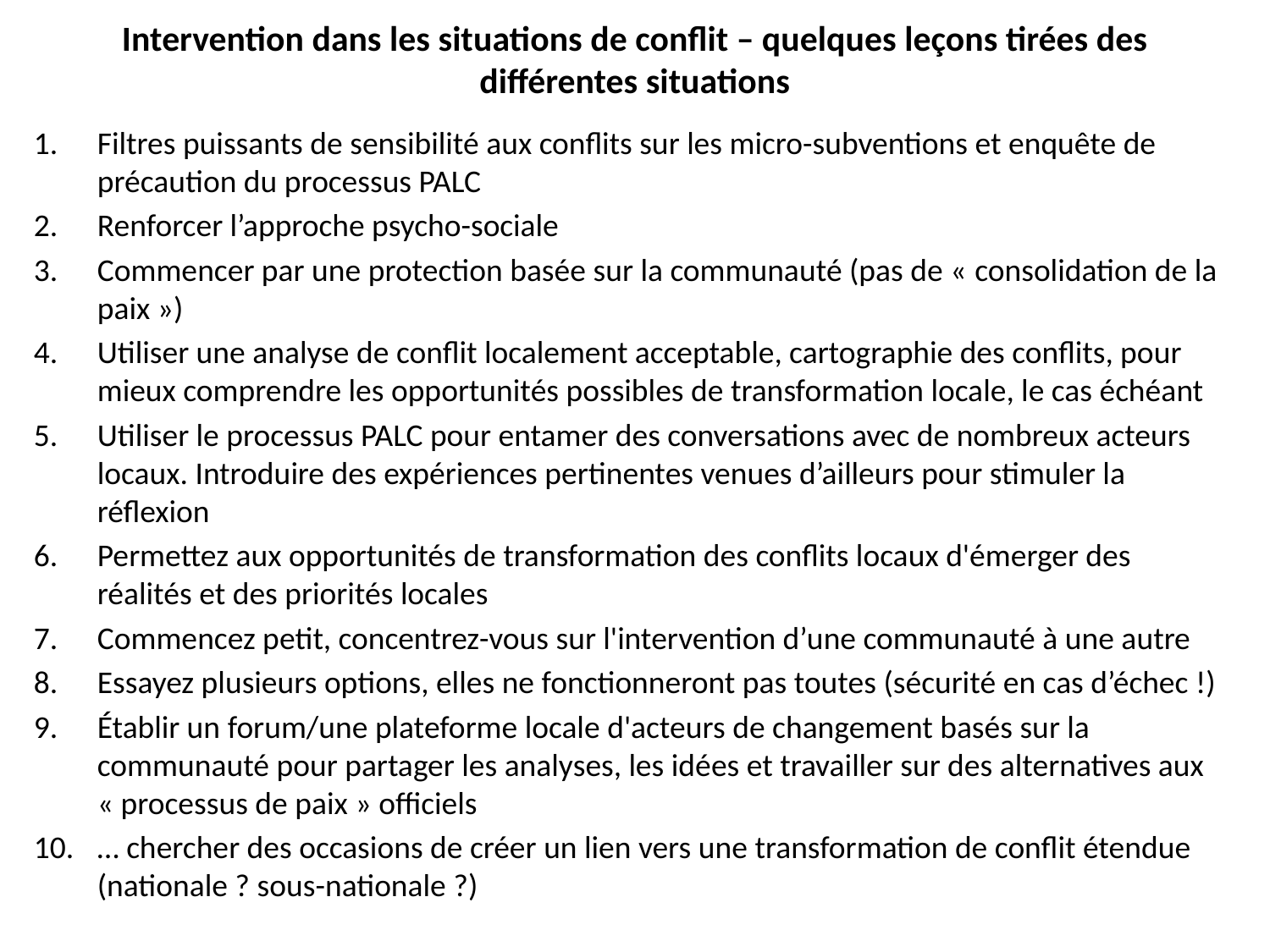

# Intervention dans les situations de conflit – quelques leçons tirées des différentes situations
Filtres puissants de sensibilité aux conflits sur les micro-subventions et enquête de précaution du processus PALC
Renforcer l’approche psycho-sociale
Commencer par une protection basée sur la communauté (pas de « consolidation de la paix »)
Utiliser une analyse de conflit localement acceptable, cartographie des conflits, pour mieux comprendre les opportunités possibles de transformation locale, le cas échéant
Utiliser le processus PALC pour entamer des conversations avec de nombreux acteurs locaux. Introduire des expériences pertinentes venues d’ailleurs pour stimuler la réflexion
Permettez aux opportunités de transformation des conflits locaux d'émerger des réalités et des priorités locales
Commencez petit, concentrez-vous sur l'intervention d’une communauté à une autre
Essayez plusieurs options, elles ne fonctionneront pas toutes (sécurité en cas d’échec !)
Établir un forum/une plateforme locale d'acteurs de changement basés sur la communauté pour partager les analyses, les idées et travailler sur des alternatives aux « processus de paix » officiels
… chercher des occasions de créer un lien vers une transformation de conflit étendue (nationale ? sous-nationale ?)